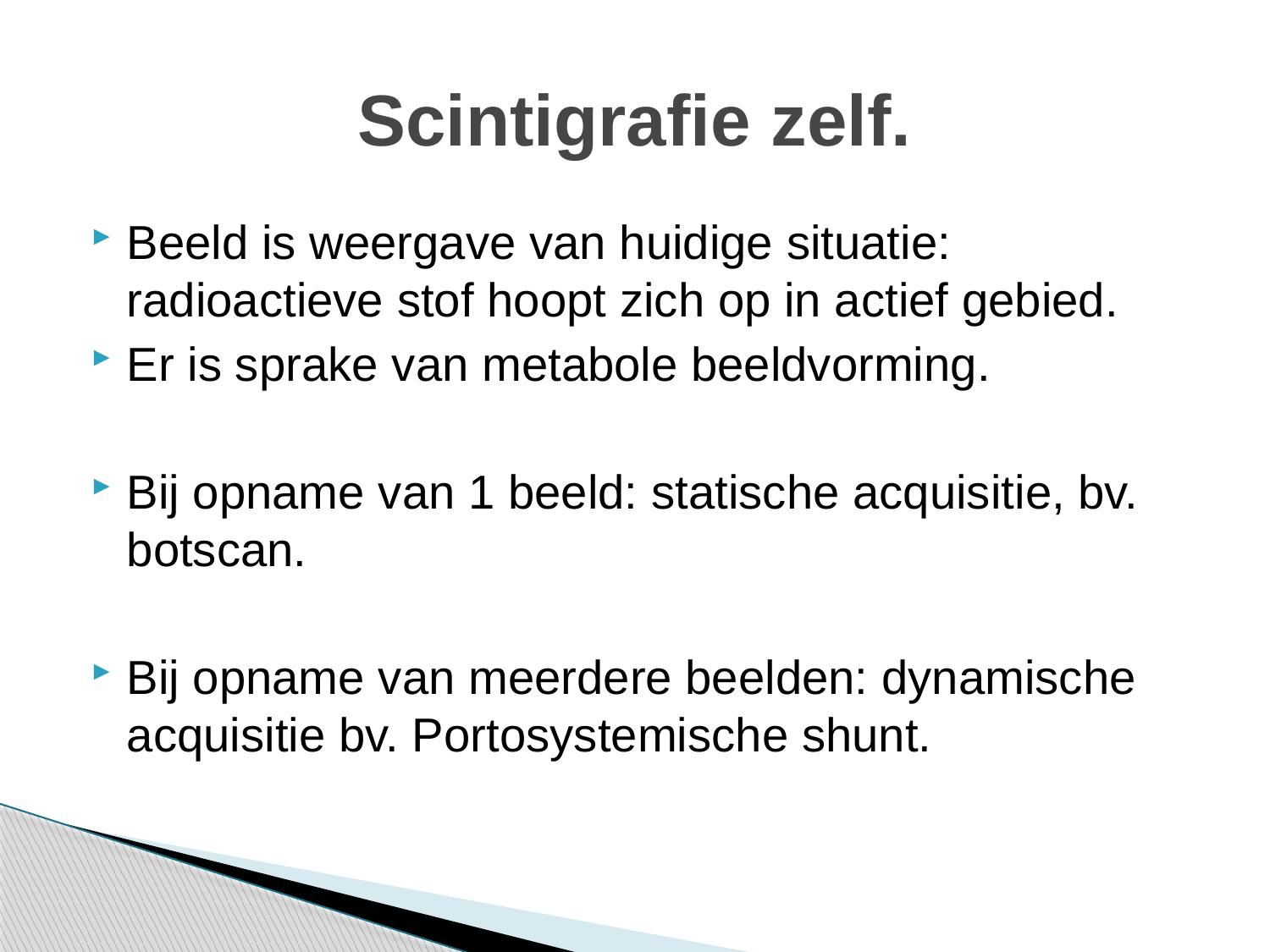

# Scintigrafie zelf.
Beeld is weergave van huidige situatie: radioactieve stof hoopt zich op in actief gebied.
Er is sprake van metabole beeldvorming.

Bij opname van 1 beeld: statische acquisitie, bv. botscan.

Bij opname van meerdere beelden: dynamische acquisitie bv. Portosystemische shunt.